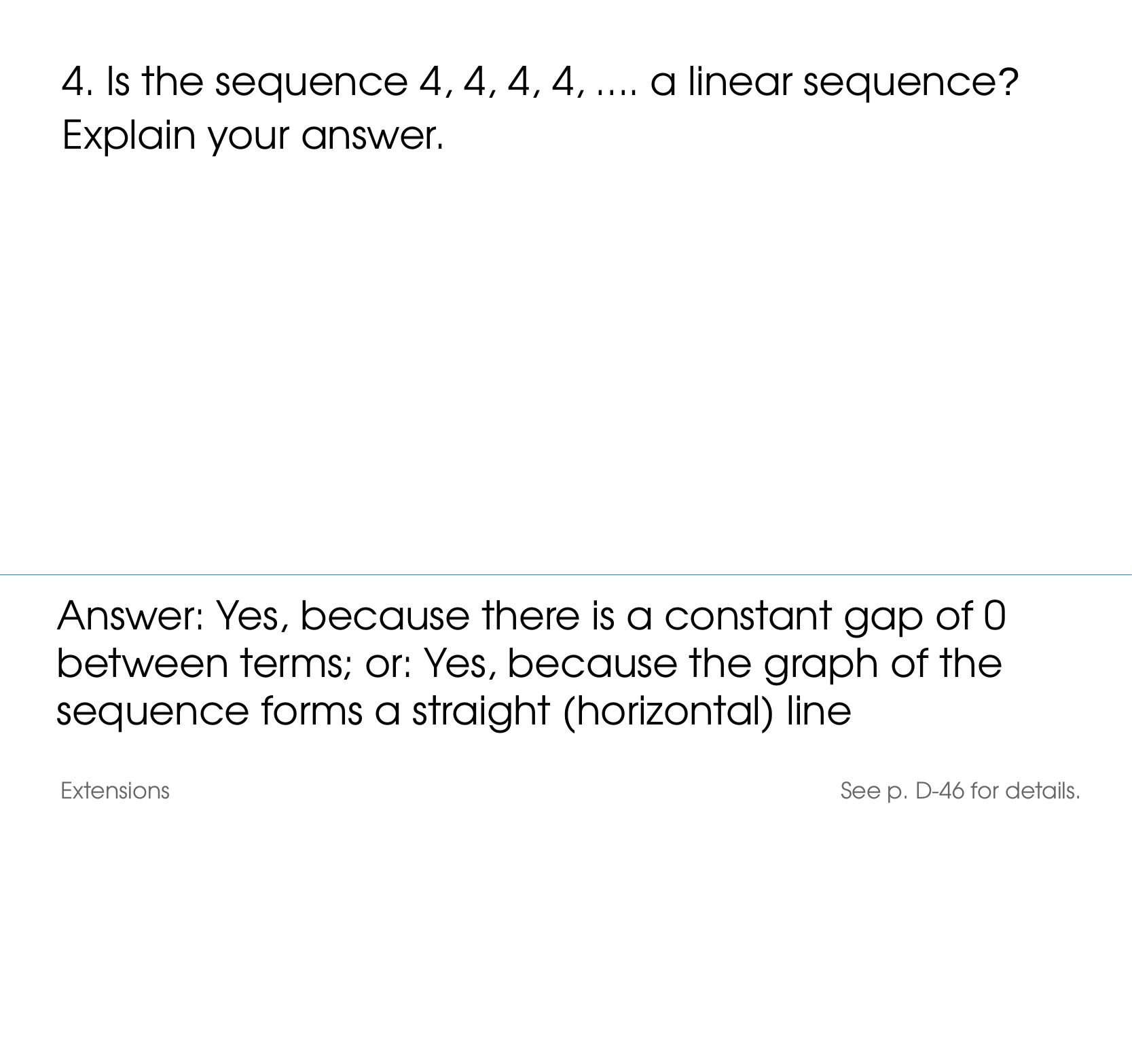

4. Is the sequence 4, 4, 4, 4, …. a linear sequence? Explain your answer.
Answer: Yes, because there is a constant gap of 0 between terms; or: Yes, because the graph of the sequence forms a straight (horizontal) line
Extensions
See p. D-46 for details.